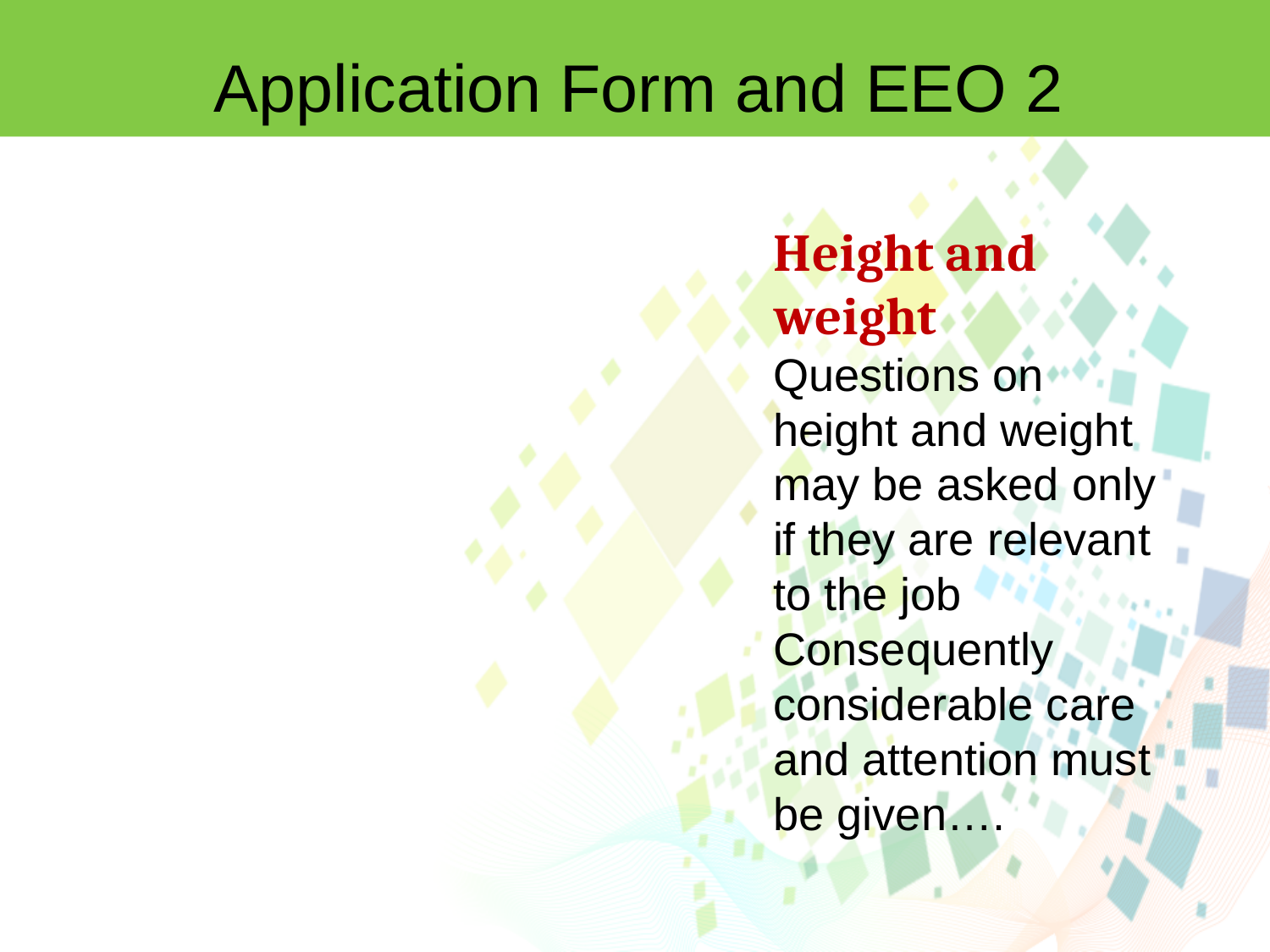

Application Form and EEO 2
Height and weight
Questions on height and weight may be asked only if they are relevant to the job Consequently considerable care and attention must be given….